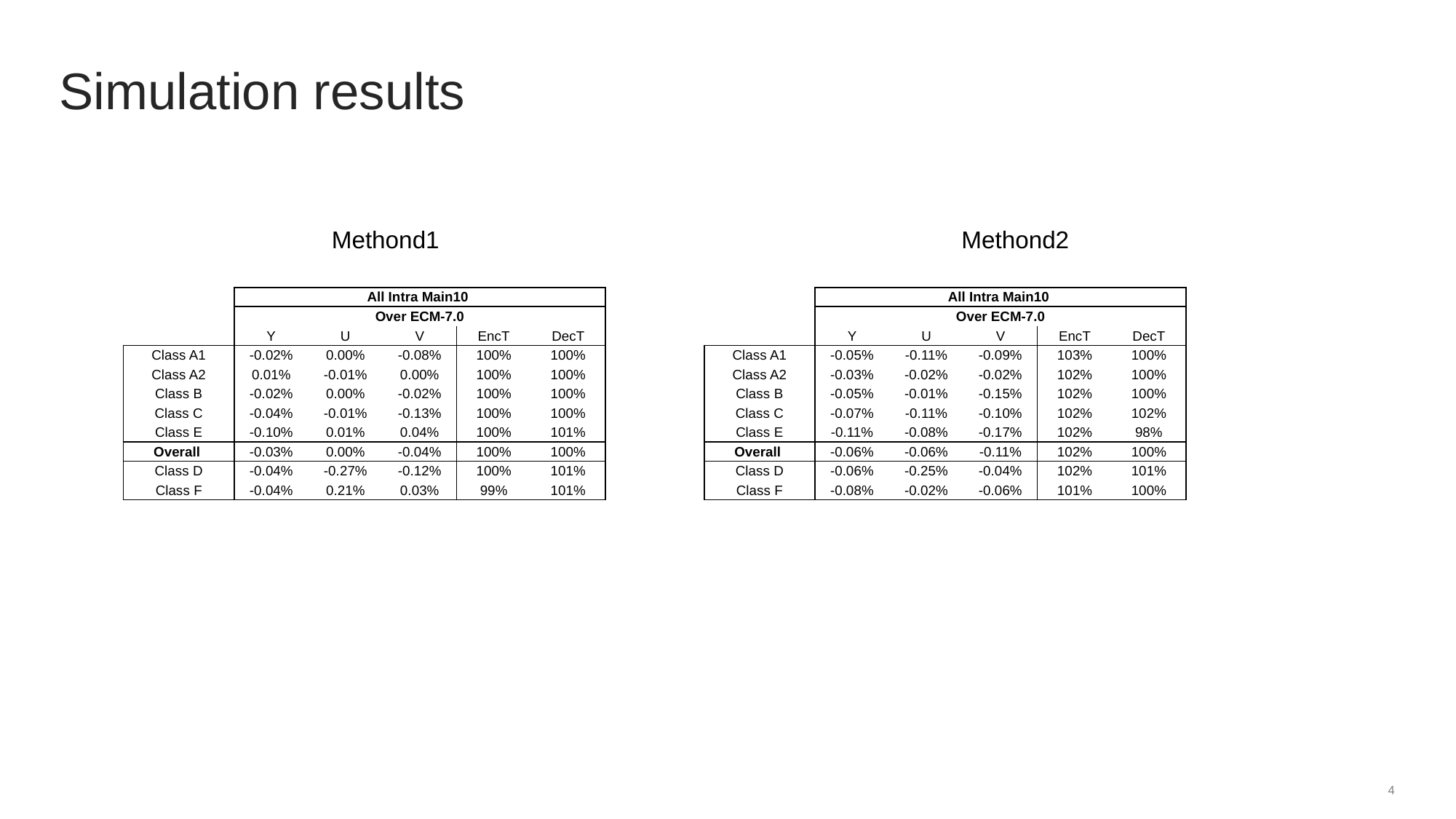

# Simulation results

Methond1
Methond2
|  | All Intra Main10 |  |  |  |  |
| --- | --- | --- | --- | --- | --- |
|  | Over ECM-7.0 |  |  |  |  |
|  | Y | U | V | EncT | DecT |
| Class A1 | -0.02% | 0.00% | -0.08% | 100% | 100% |
| Class A2 | 0.01% | -0.01% | 0.00% | 100% | 100% |
| Class B | -0.02% | 0.00% | -0.02% | 100% | 100% |
| Class C | -0.04% | -0.01% | -0.13% | 100% | 100% |
| Class E | -0.10% | 0.01% | 0.04% | 100% | 101% |
| Overall | -0.03% | 0.00% | -0.04% | 100% | 100% |
| Class D | -0.04% | -0.27% | -0.12% | 100% | 101% |
| Class F | -0.04% | 0.21% | 0.03% | 99% | 101% |
|  | All Intra Main10 |  |  |  |  |
| --- | --- | --- | --- | --- | --- |
|  | Over ECM-7.0 |  |  |  |  |
|  | Y | U | V | EncT | DecT |
| Class A1 | -0.05% | -0.11% | -0.09% | 103% | 100% |
| Class A2 | -0.03% | -0.02% | -0.02% | 102% | 100% |
| Class B | -0.05% | -0.01% | -0.15% | 102% | 100% |
| Class C | -0.07% | -0.11% | -0.10% | 102% | 102% |
| Class E | -0.11% | -0.08% | -0.17% | 102% | 98% |
| Overall | -0.06% | -0.06% | -0.11% | 102% | 100% |
| Class D | -0.06% | -0.25% | -0.04% | 102% | 101% |
| Class F | -0.08% | -0.02% | -0.06% | 101% | 100% |